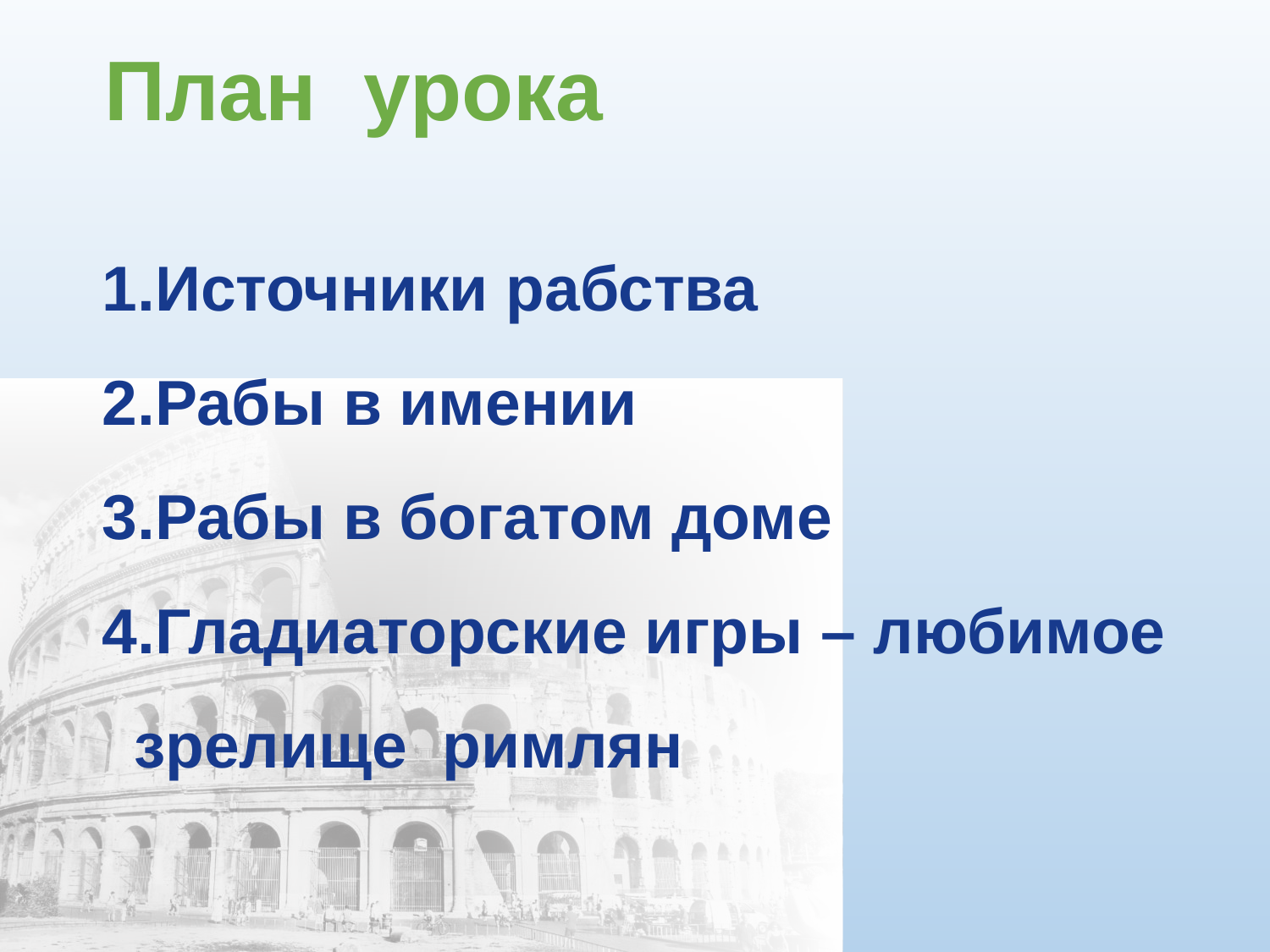

# План  урока
Источники рабства
Рабы в имении
Рабы в богатом доме
Гладиаторские игры – любимое зрелище  римлян